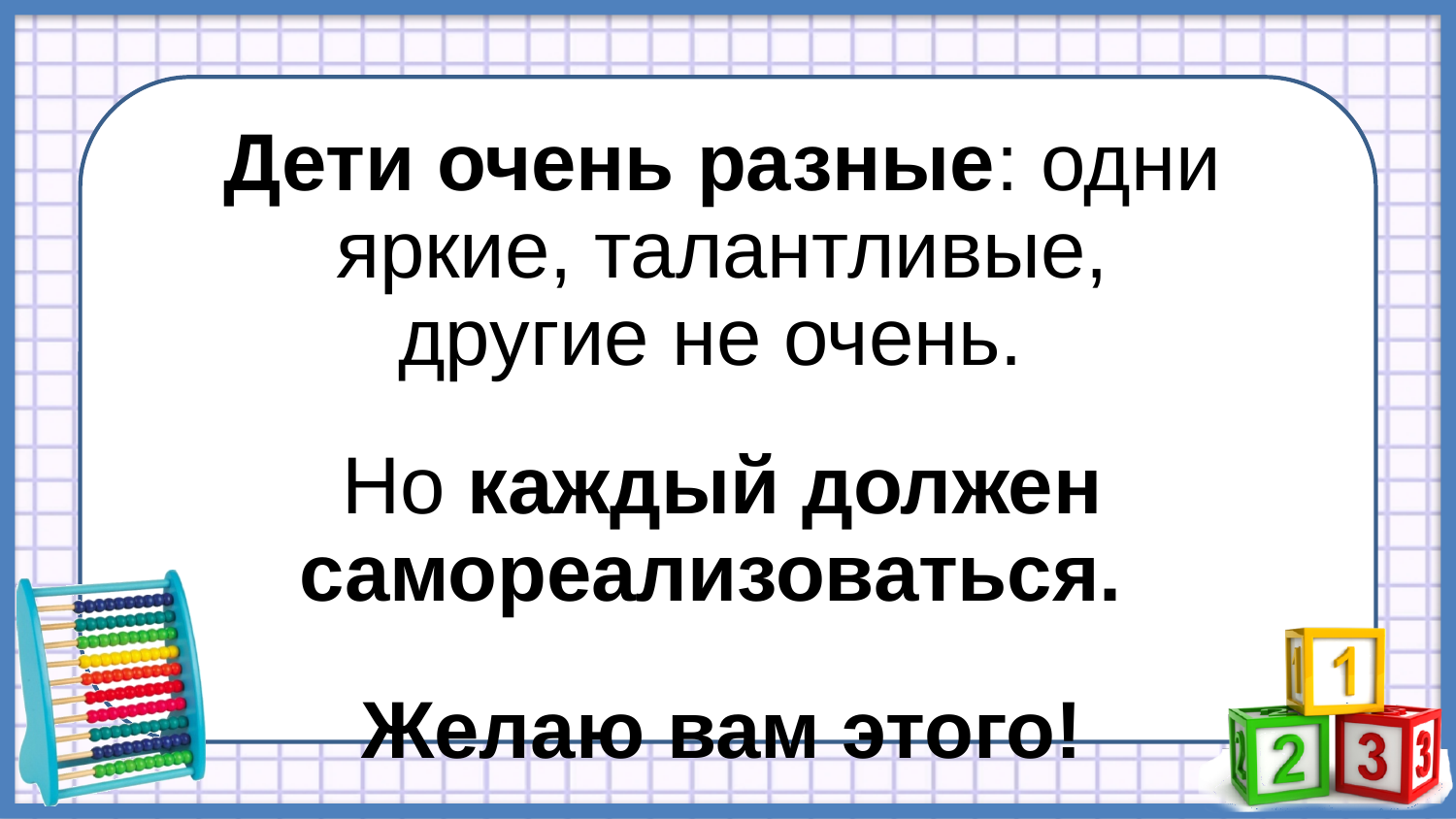

Дети очень разные: одни яркие, талантливые, другие не очень.

Но каждый должен самореализоваться.

Желаю вам этого!